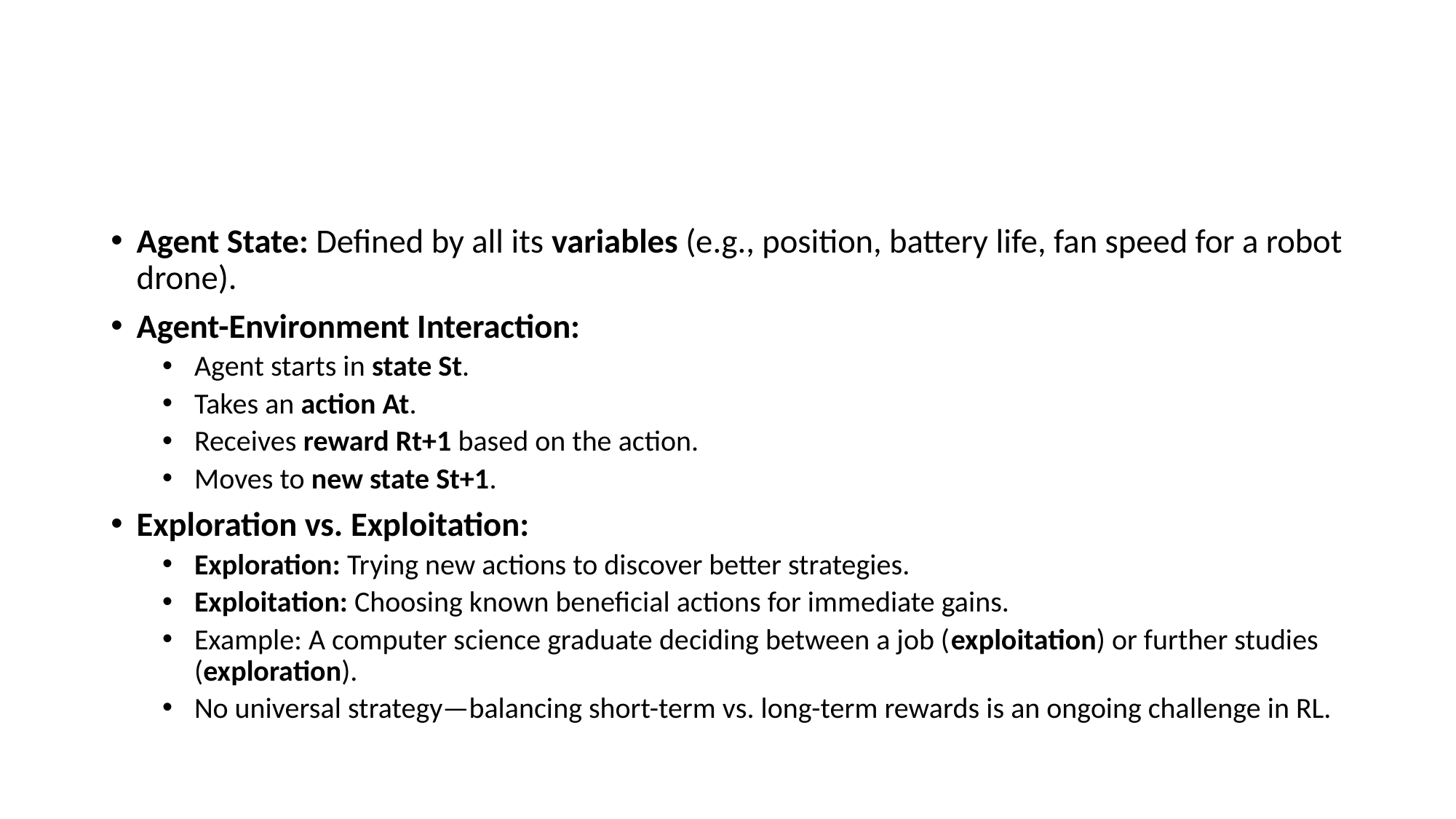

#
Agent State: Defined by all its variables (e.g., position, battery life, fan speed for a robot drone).
Agent-Environment Interaction:
Agent starts in state St.
Takes an action At.
Receives reward Rt+1 based on the action.
Moves to new state St+1.
Exploration vs. Exploitation:
Exploration: Trying new actions to discover better strategies.
Exploitation: Choosing known beneficial actions for immediate gains.
Example: A computer science graduate deciding between a job (exploitation) or further studies (exploration).
No universal strategy—balancing short-term vs. long-term rewards is an ongoing challenge in RL.